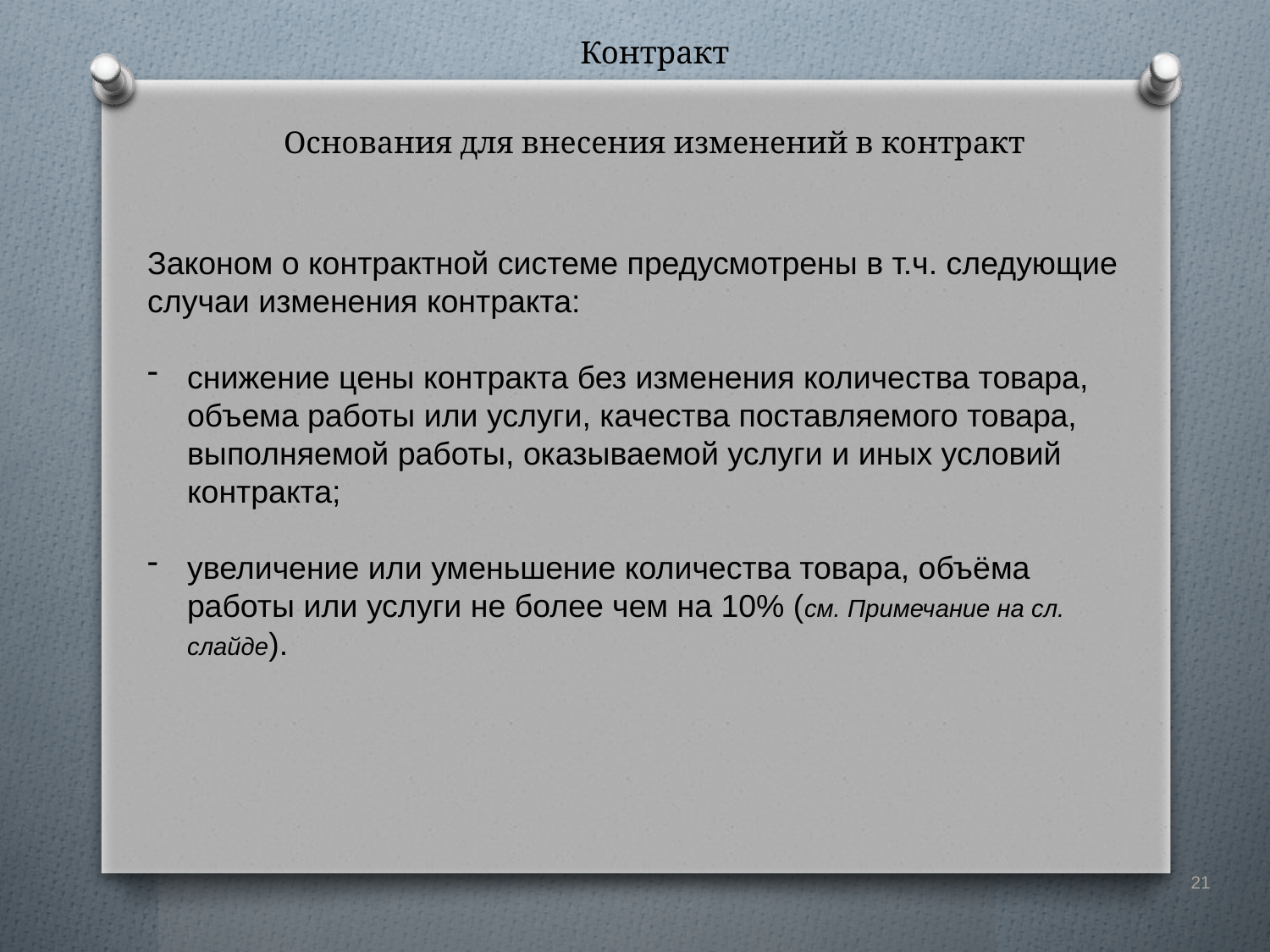

Контракт
Основания для внесения изменений в контракт
Законом о контрактной системе предусмотрены в т.ч. следующие случаи изменения контракта:

снижение цены контракта без изменения количества товара, объема работы или услуги, качества поставляемого товара, выполняемой работы, оказываемой услуги и иных условий контракта;

увеличение или уменьшение количества товара, объёма работы или услуги не более чем на 10% (см. Примечание на сл. слайде).

21